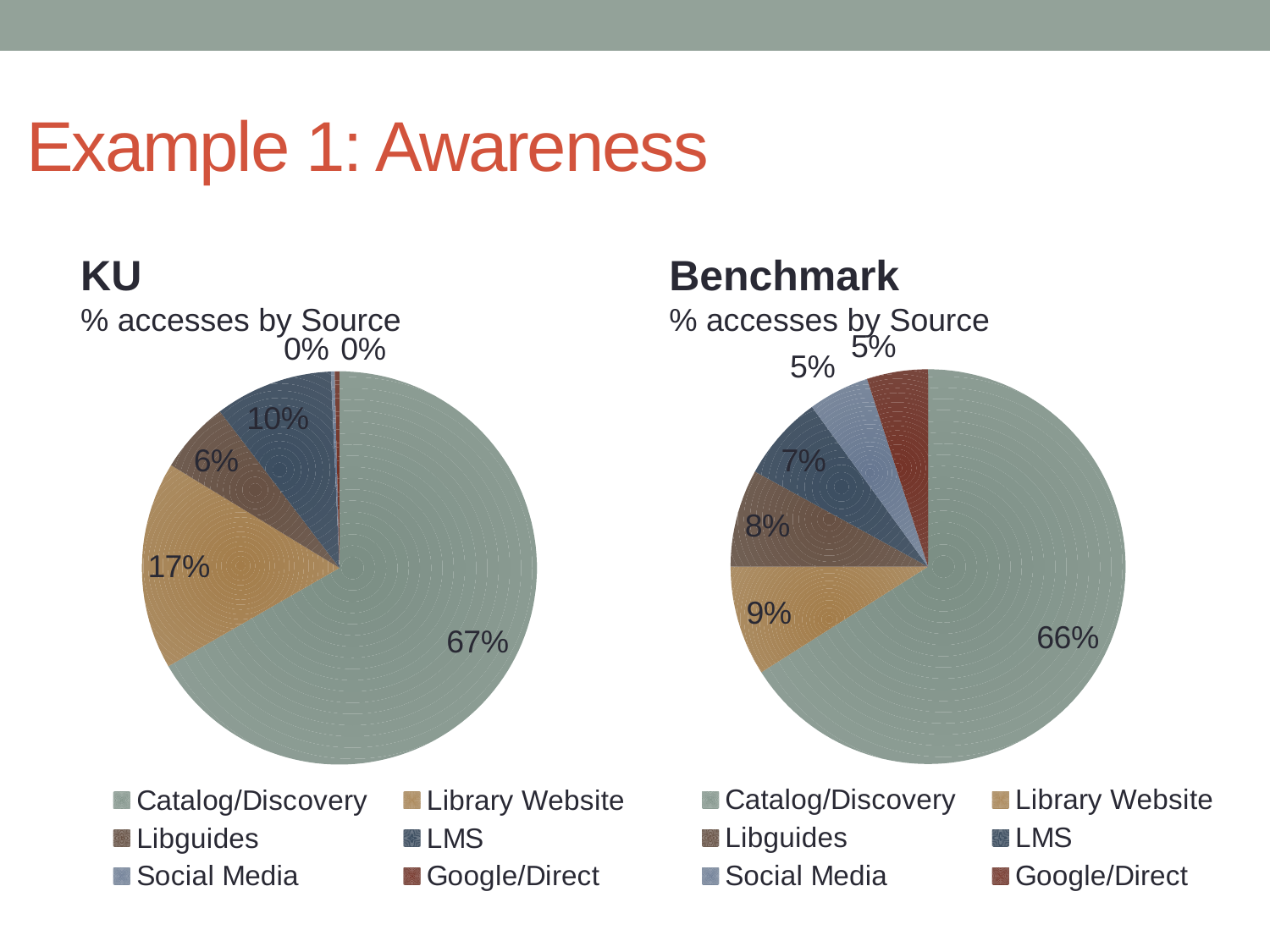

Example 1: Awareness
KU
% accesses by Source
Benchmark
% accesses by Source

### Chart

| Category | Sales |
|---|---|
| Catalog/Discovery | 0.666666666666667 |
| Library Website | 0.17088122605364 |
| Libguides | 0.0590038314176245 |
| LMS | 0.096551724137931 |
| Social Media | 0.00306513409961686 |
| Google/Direct | 0.00383141762452107 |

### Chart

| Category | Sales |
|---|---|
| Catalog/Discovery | 0.66 |
| Library Website | 0.09 |
| Libguides | 0.08 |
| LMS | 0.07 |
| Social Media | 0.05 |
| Google/Direct | 0.05 |